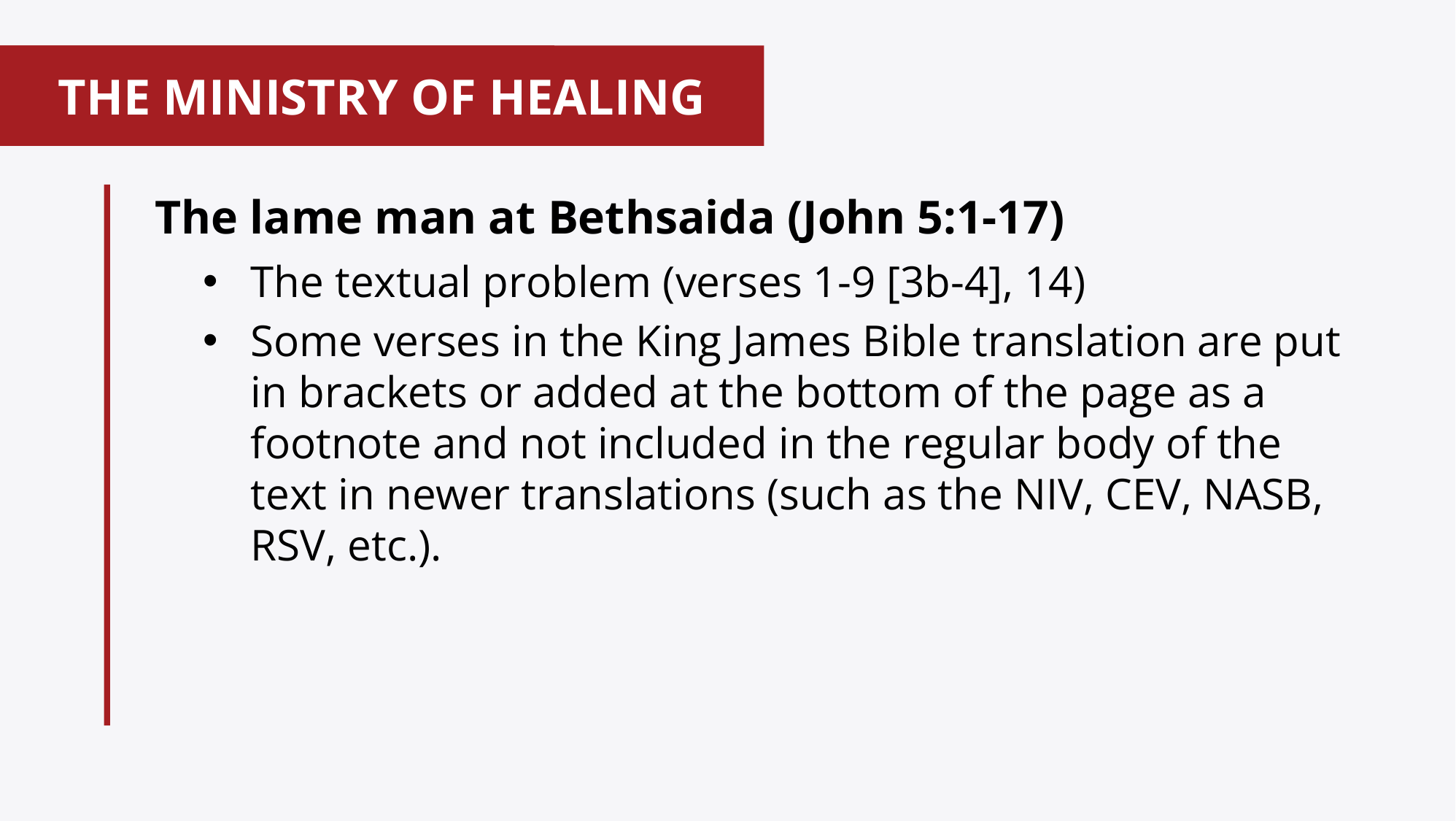

# THE MINISTRY OF HEALING
The lame man at Bethsaida (John 5:1-17)

The textual problem (verses 1-9 [3b-4], 14)
Some verses in the King James Bible translation are put in brackets or added at the bottom of the page as a footnote and not included in the regular body of the text in newer translations (such as the NIV, CEV, NASB, RSV, etc.).